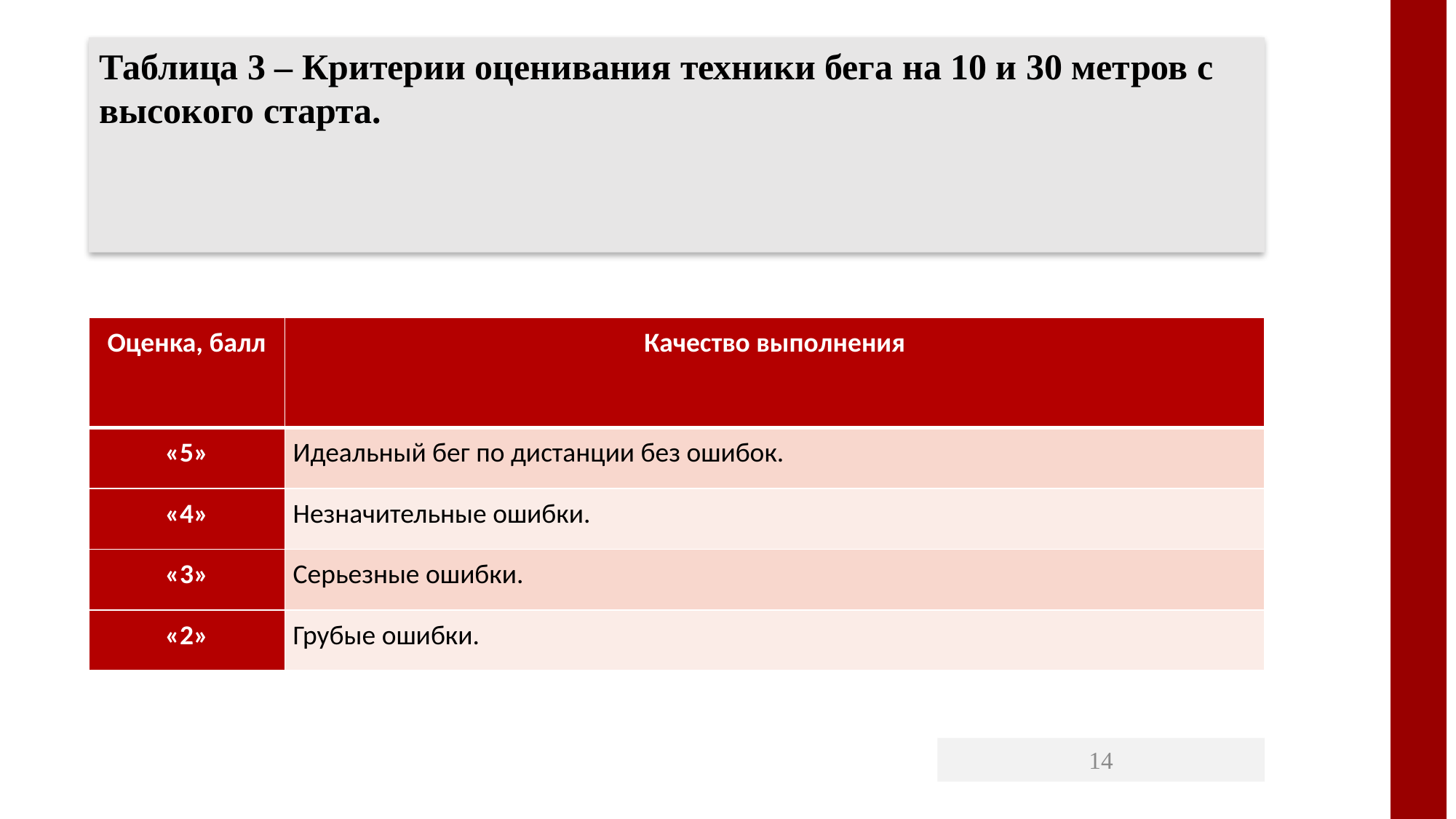

Таблица 3 – Критерии оценивания техники бега на 10 и 30 метров с высокого старта.

| Оценка, балл | Качество выполнения |
| --- | --- |
| «5» | Идеальный бег по дистанции без ошибок. |
| «4» | Незначительные ошибки. |
| «3» | Серьезные ошибки. |
| «2» | Грубые ошибки. |

14